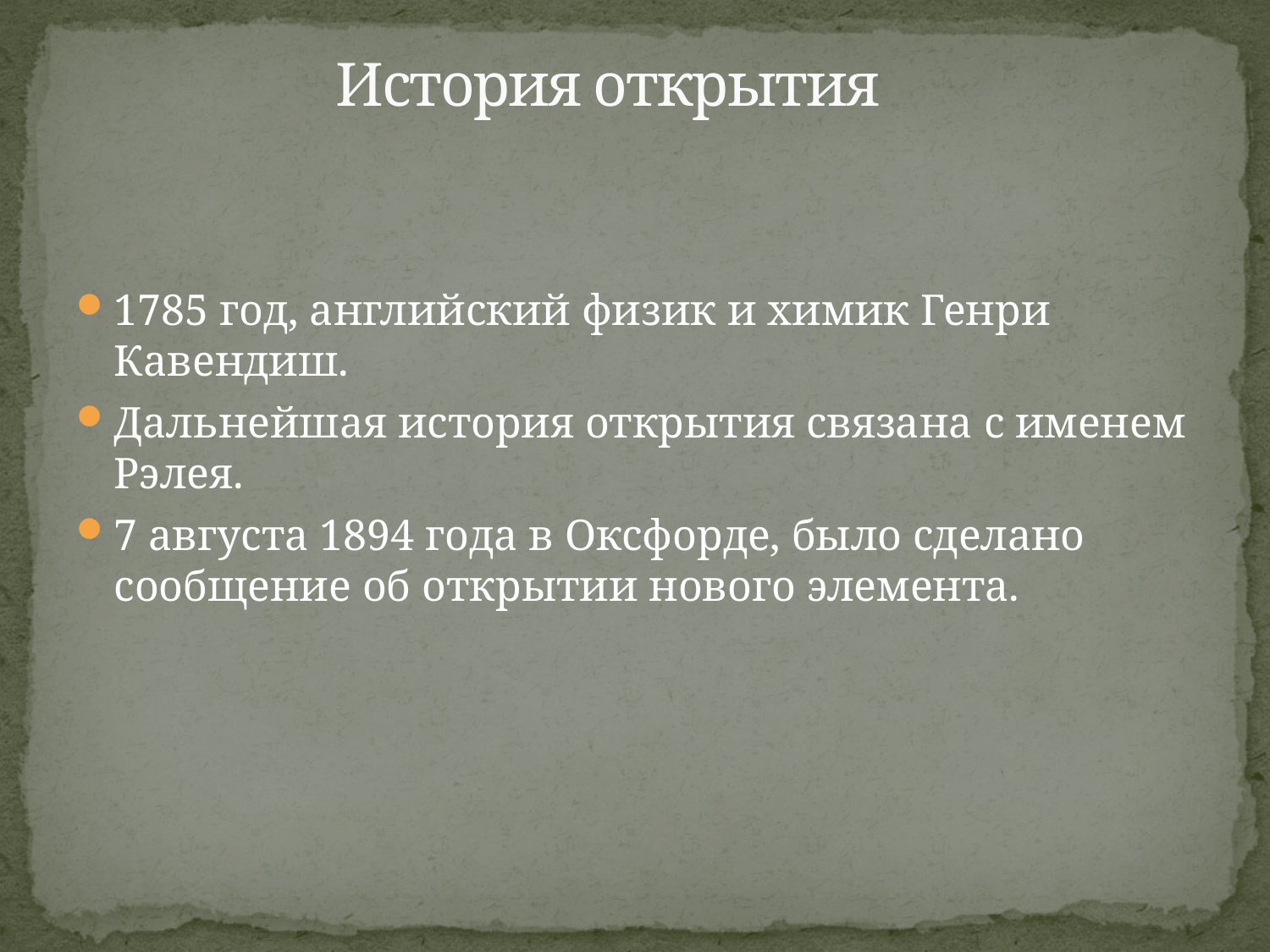

# История открытия

1785 год, английский физик и химик Генри Кавендиш.
Дальнейшая история открытия связана с именем Рэлея.
7 августа 1894 года в Оксфорде, было сделано сообщение об открытии нового элемента.